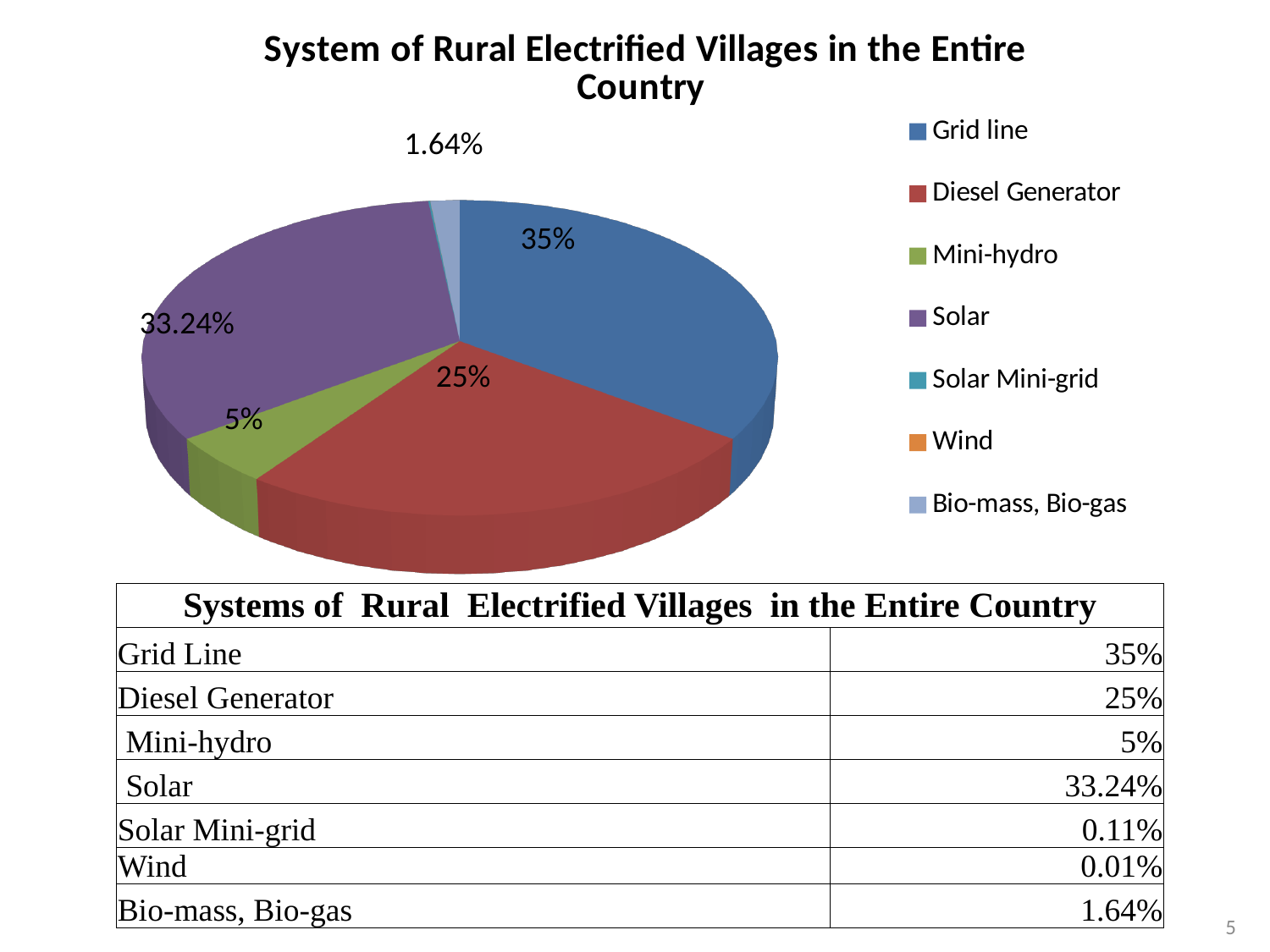

[unsupported chart]

1.64%
35%
33.24%
25%
5%
| Systems of Rural Electrified Villages in the Entire Country |  |
| --- | --- |
| Grid Line | 35% |
| Diesel Generator | 25% |
| Mini-hydro | 5% |
| Solar | 33.24% |
| Solar Mini-grid | 0.11% |
| Wind | 0.01% |
| Bio-mass, Bio-gas | 1.64% |
5